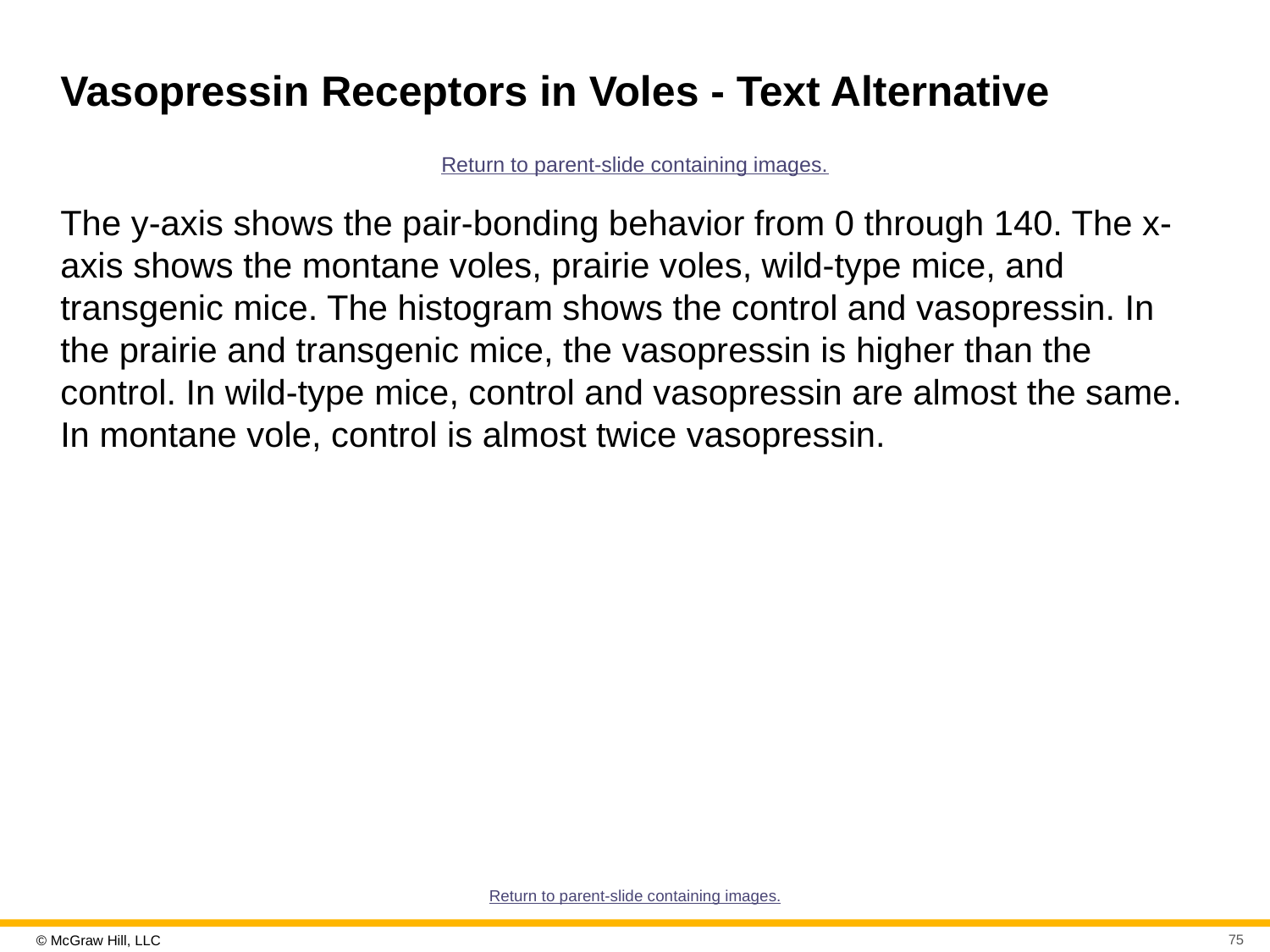

# Vasopressin Receptors in Voles - Text Alternative
Return to parent-slide containing images.
The y-axis shows the pair-bonding behavior from 0 through 140. The x-axis shows the montane voles, prairie voles, wild-type mice, and transgenic mice. The histogram shows the control and vasopressin. In the prairie and transgenic mice, the vasopressin is higher than the control. In wild-type mice, control and vasopressin are almost the same. In montane vole, control is almost twice vasopressin.
Return to parent-slide containing images.
75